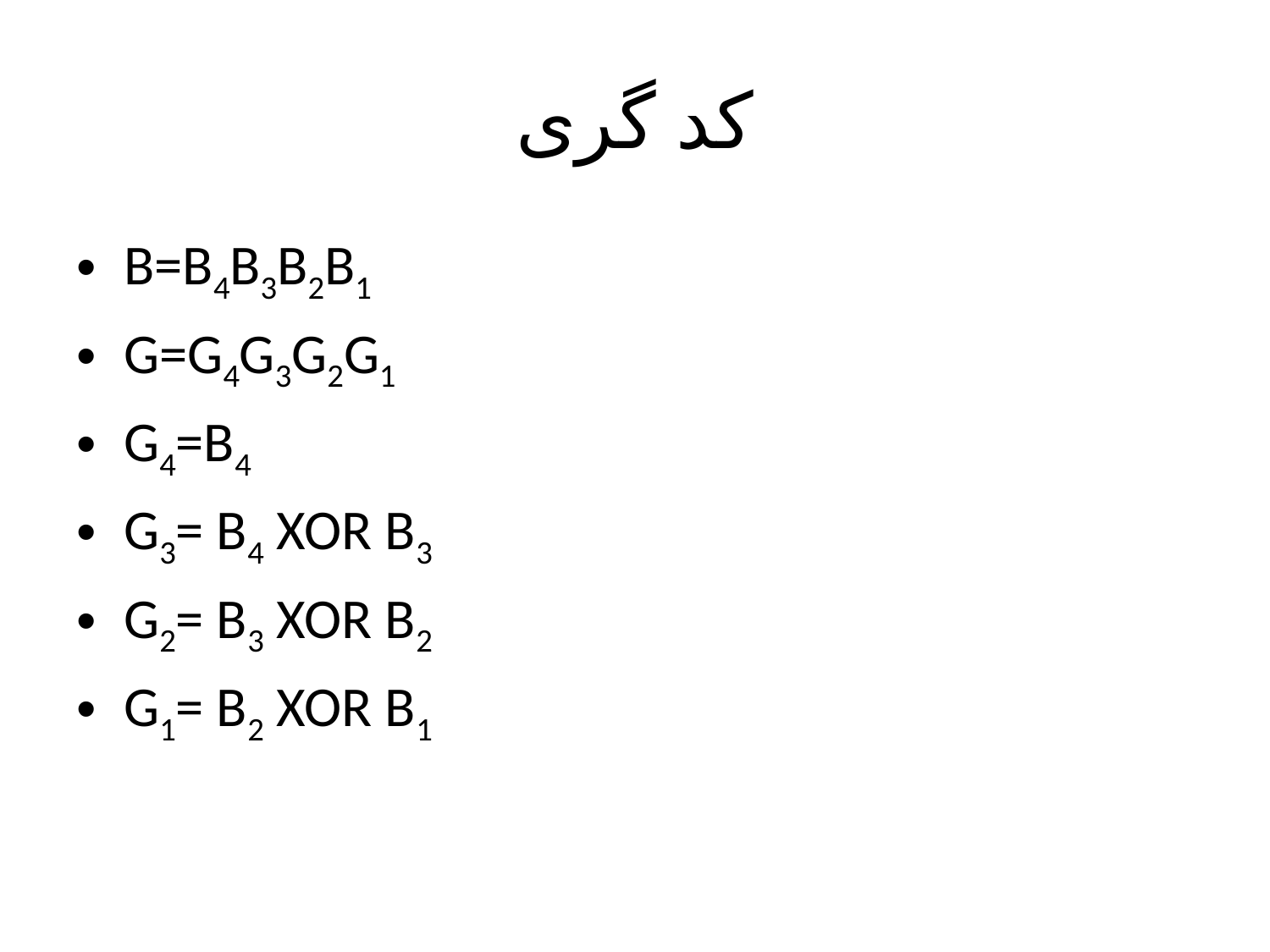

# کد گری
B=B4B3B2B1
G=G4G3G2G1
G4=B4
G3= B4 XOR B3
G2= B3 XOR B2
G1= B2 XOR B1